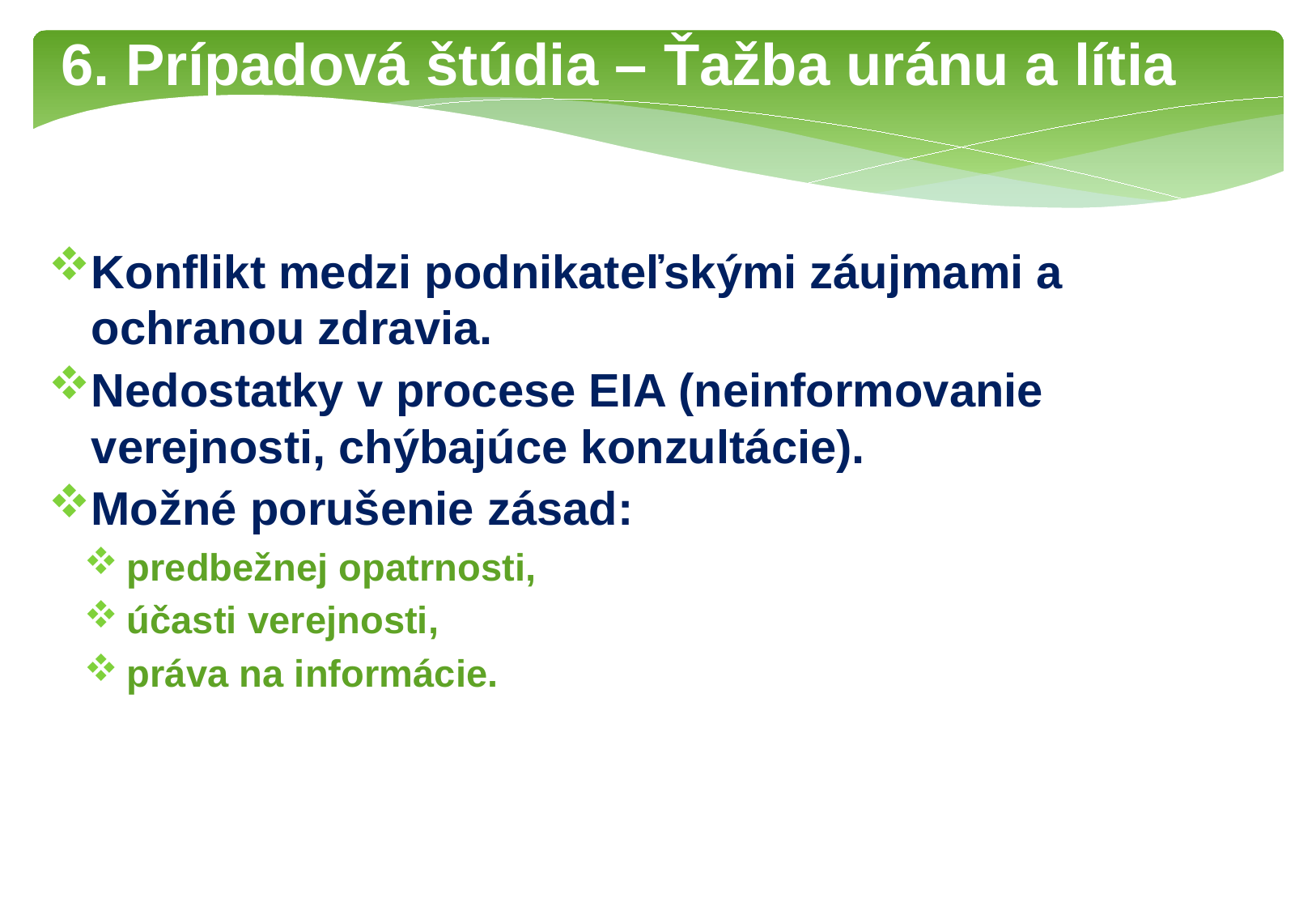

6. Prípadová štúdia – Ťažba uránu a lítia
Konflikt medzi podnikateľskými záujmami a ochranou zdravia.
Nedostatky v procese EIA (neinformovanie verejnosti, chýbajúce konzultácie).
Možné porušenie zásad:
predbežnej opatrnosti,
účasti verejnosti,
práva na informácie.